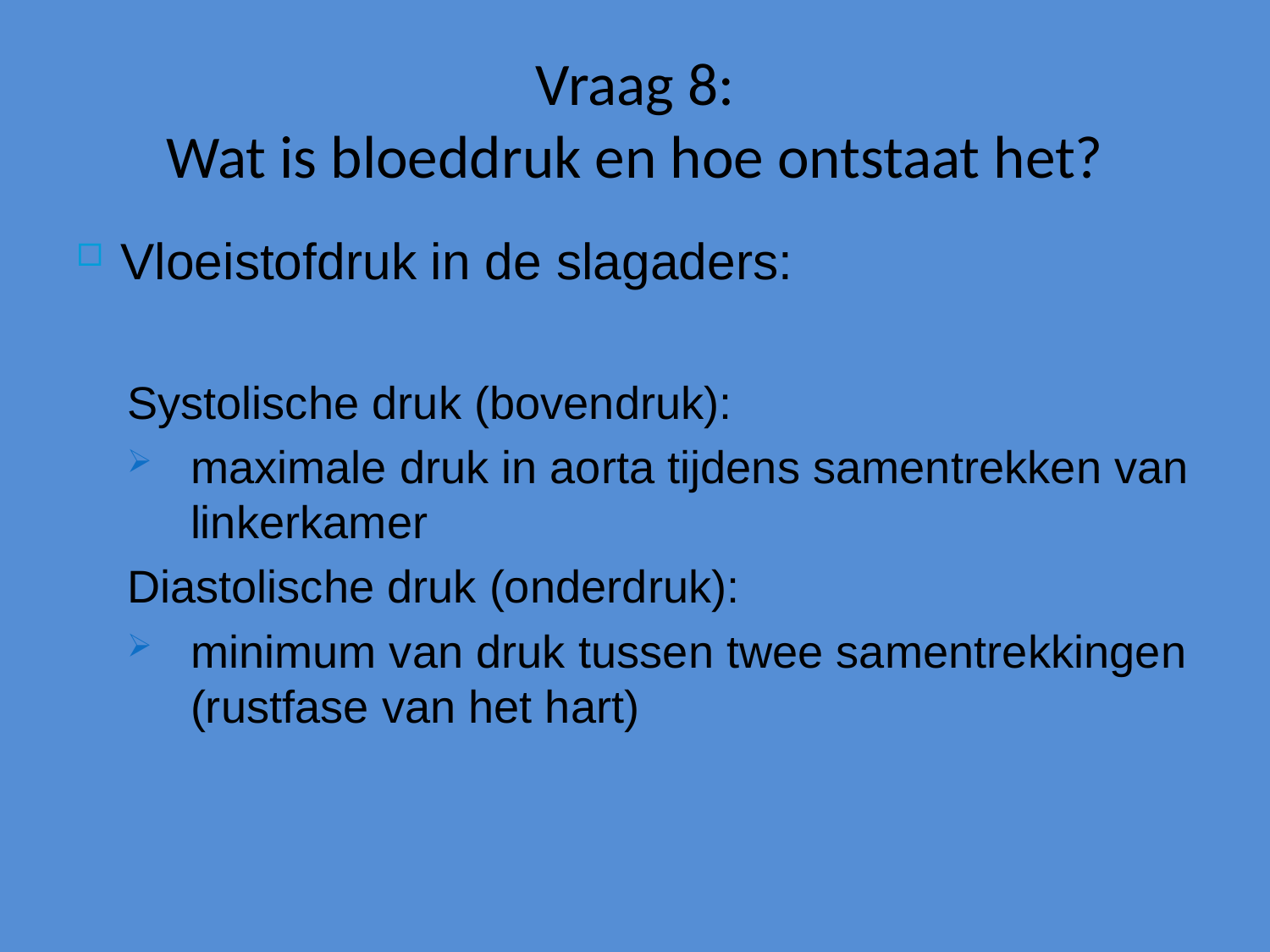

# Vraag 8: Wat is bloeddruk en hoe ontstaat het?
Vloeistofdruk in de slagaders:

Systolische druk (bovendruk):
maximale druk in aorta tijdens samentrekken van linkerkamer
Diastolische druk (onderdruk):
minimum van druk tussen twee samentrekkingen (rustfase van het hart)